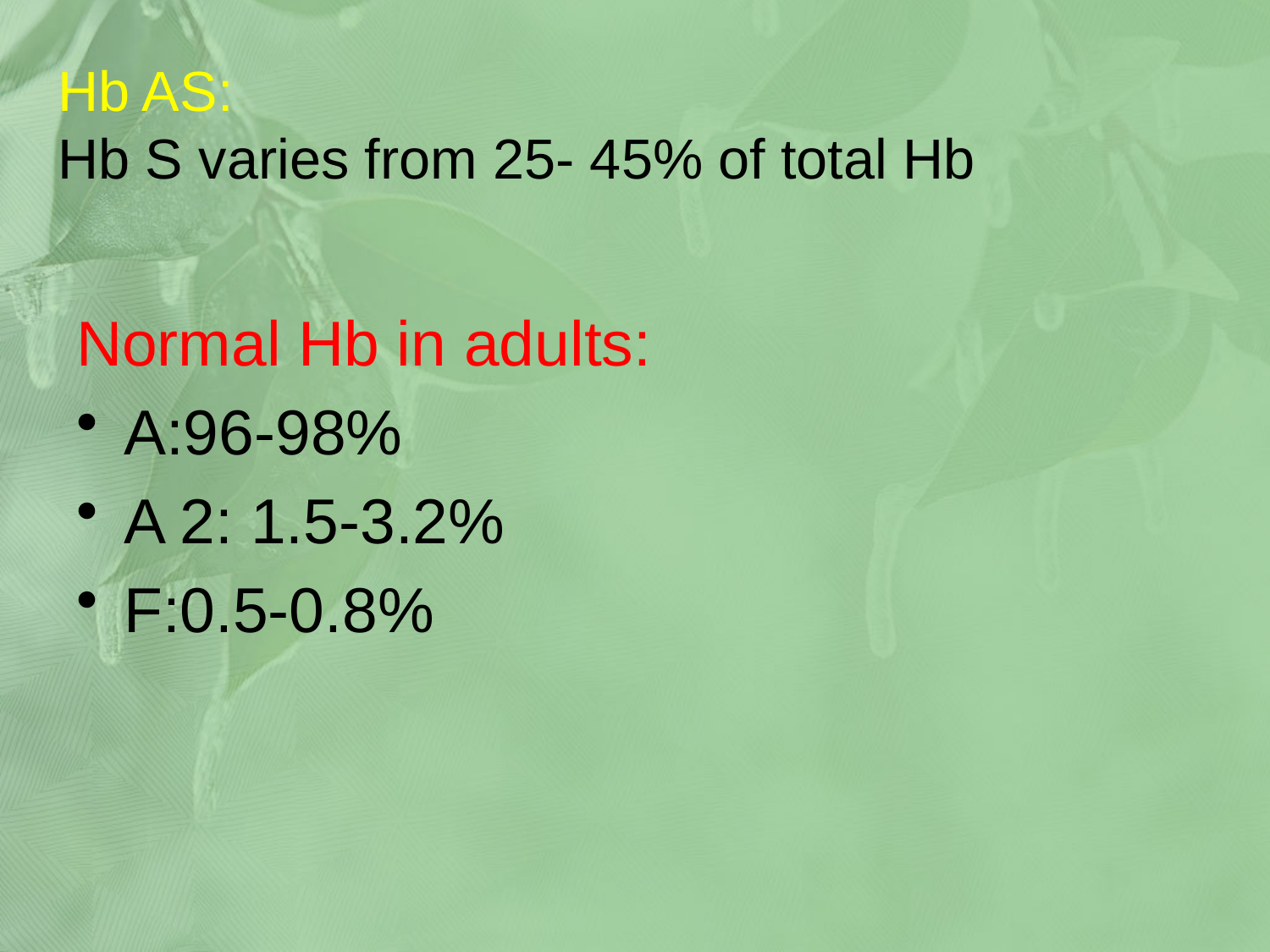

# Hb AS: Hb S varies from 25- 45% of total Hb
Normal Hb in adults:
A:96-98%
A 2: 1.5-3.2%
F:0.5-0.8%